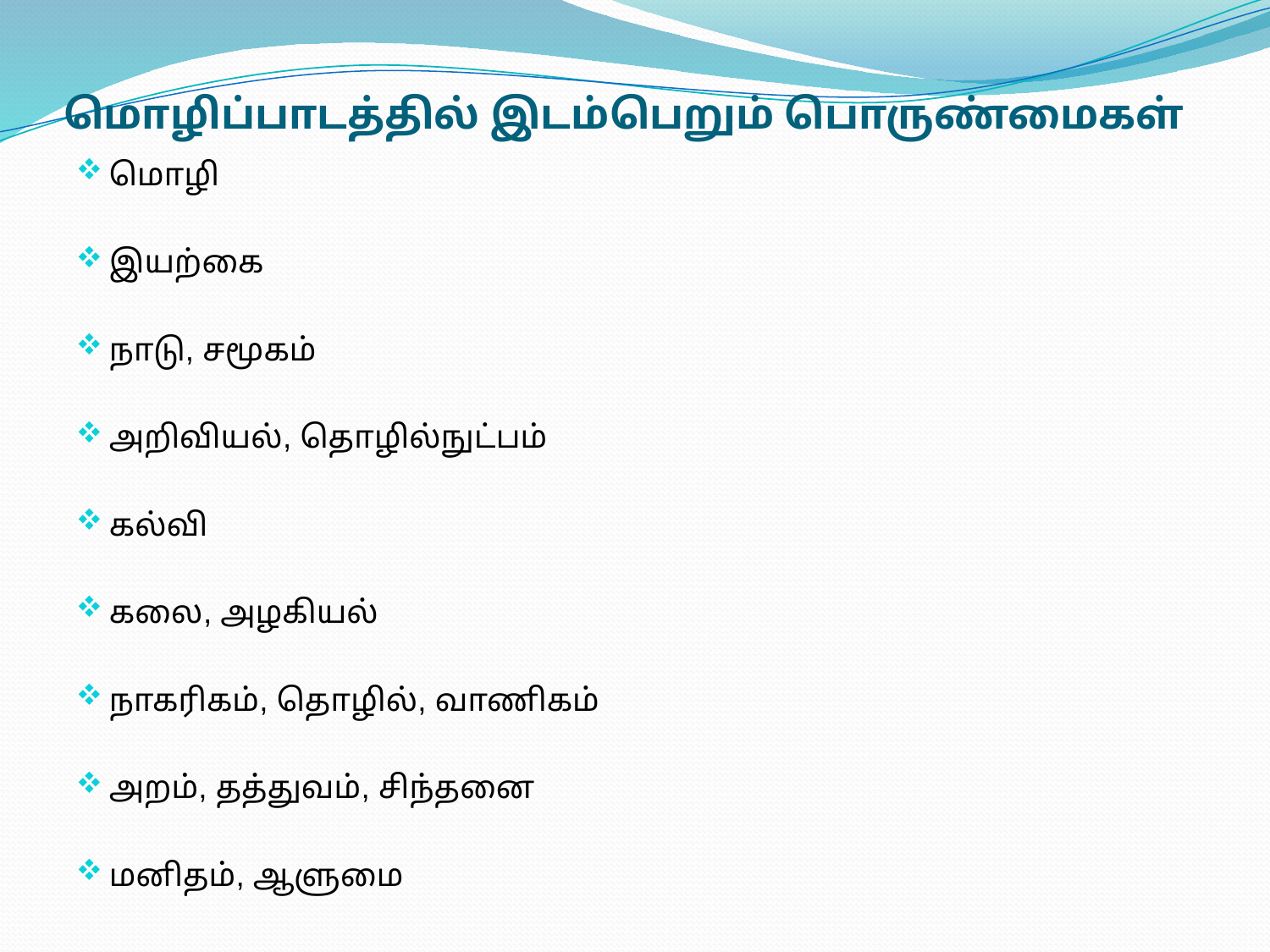

# மொழிப்பாடத்தில் இடம்பெறும் பொருண்மைகள்
மொழி

இயற்கை

நாடு, சமூகம்

அறிவியல், தொழில்நுட்பம்

கல்வி

கலை, அழகியல்

நாகரிகம், தொழில், வாணிகம்

அறம், தத்துவம், சிந்தனை

மனிதம், ஆளுமை